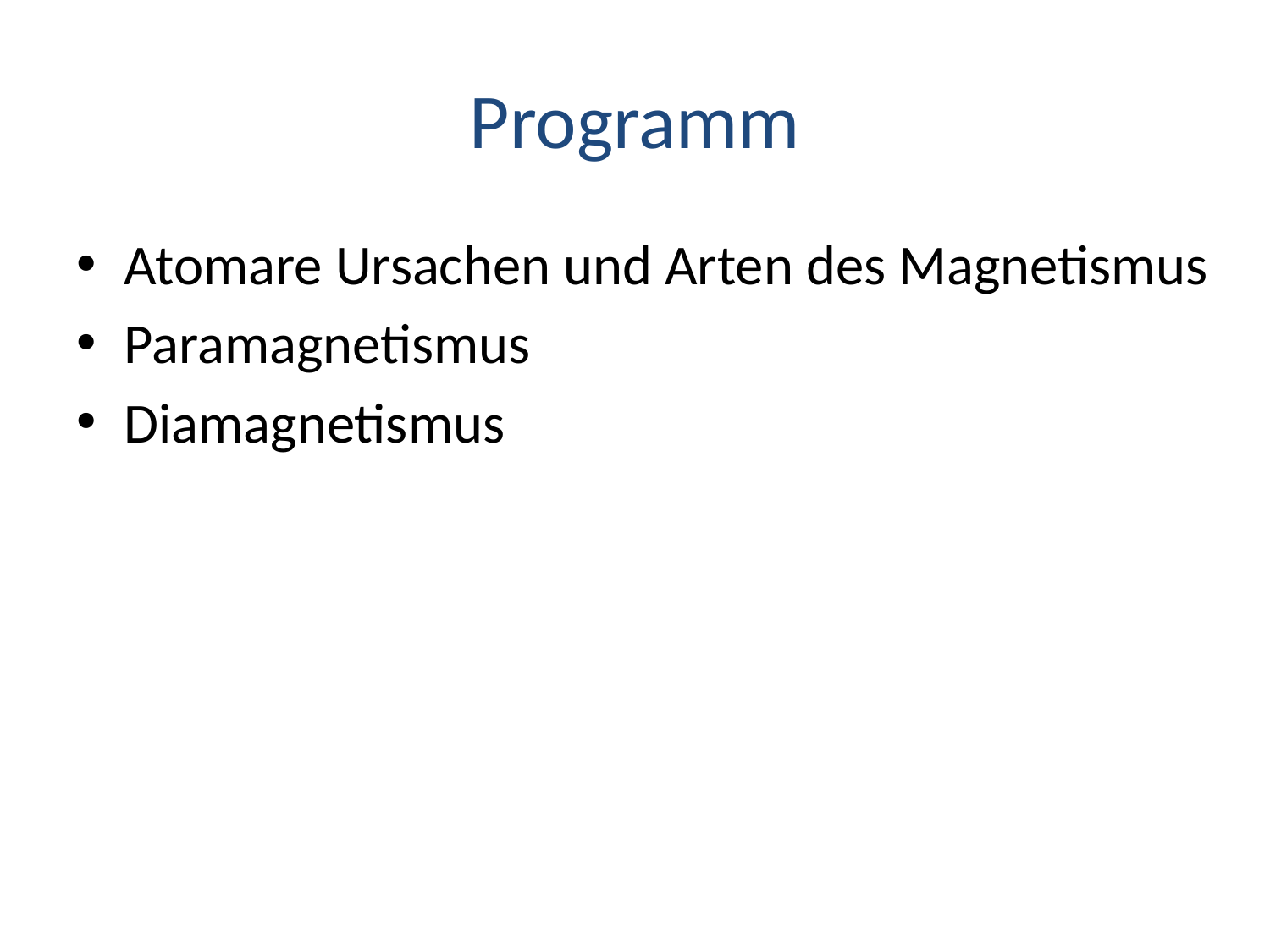

# Programm
Atomare Ursachen und Arten des Magnetismus
Paramagnetismus
Diamagnetismus